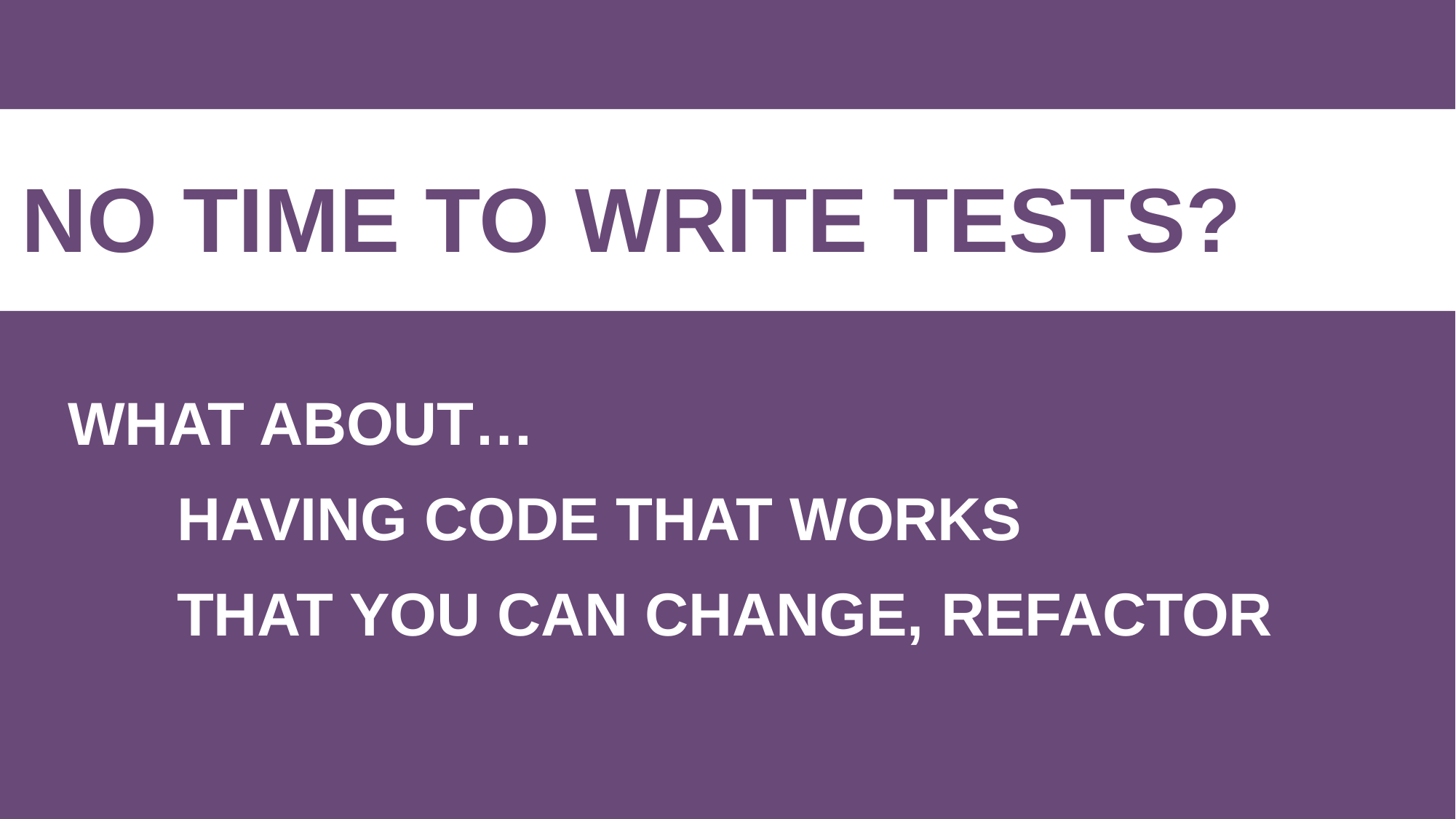

# NO TIME TO WRITE TESTS?
WHAT ABOUT…
	HAVING CODE THAT WORKS
	THAT YOU CAN CHANGE, REFACTOR